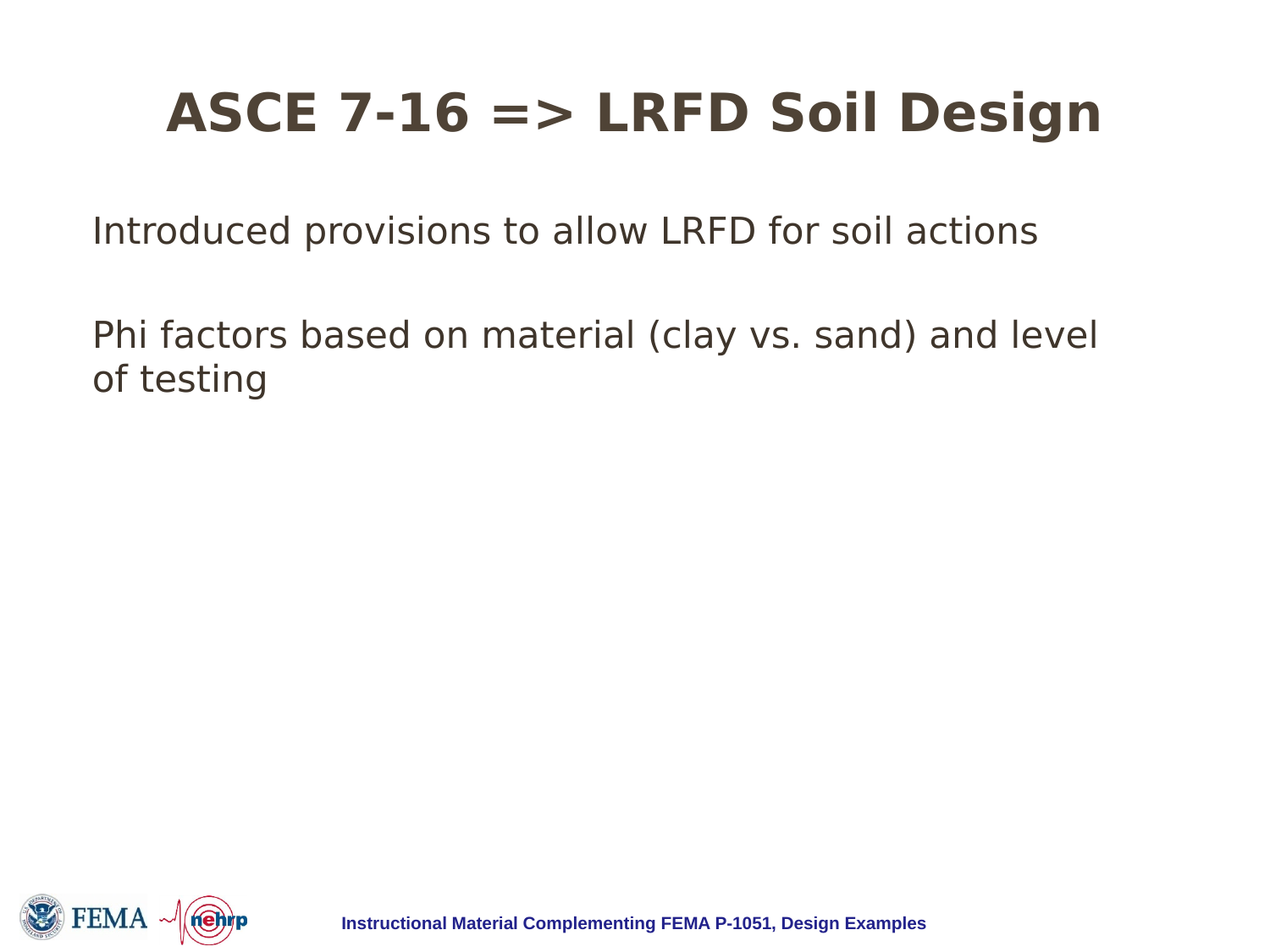

# ASCE 7-16 => LRFD Soil Design
Introduced provisions to allow LRFD for soil actions

Phi factors based on material (clay vs. sand) and level of testing